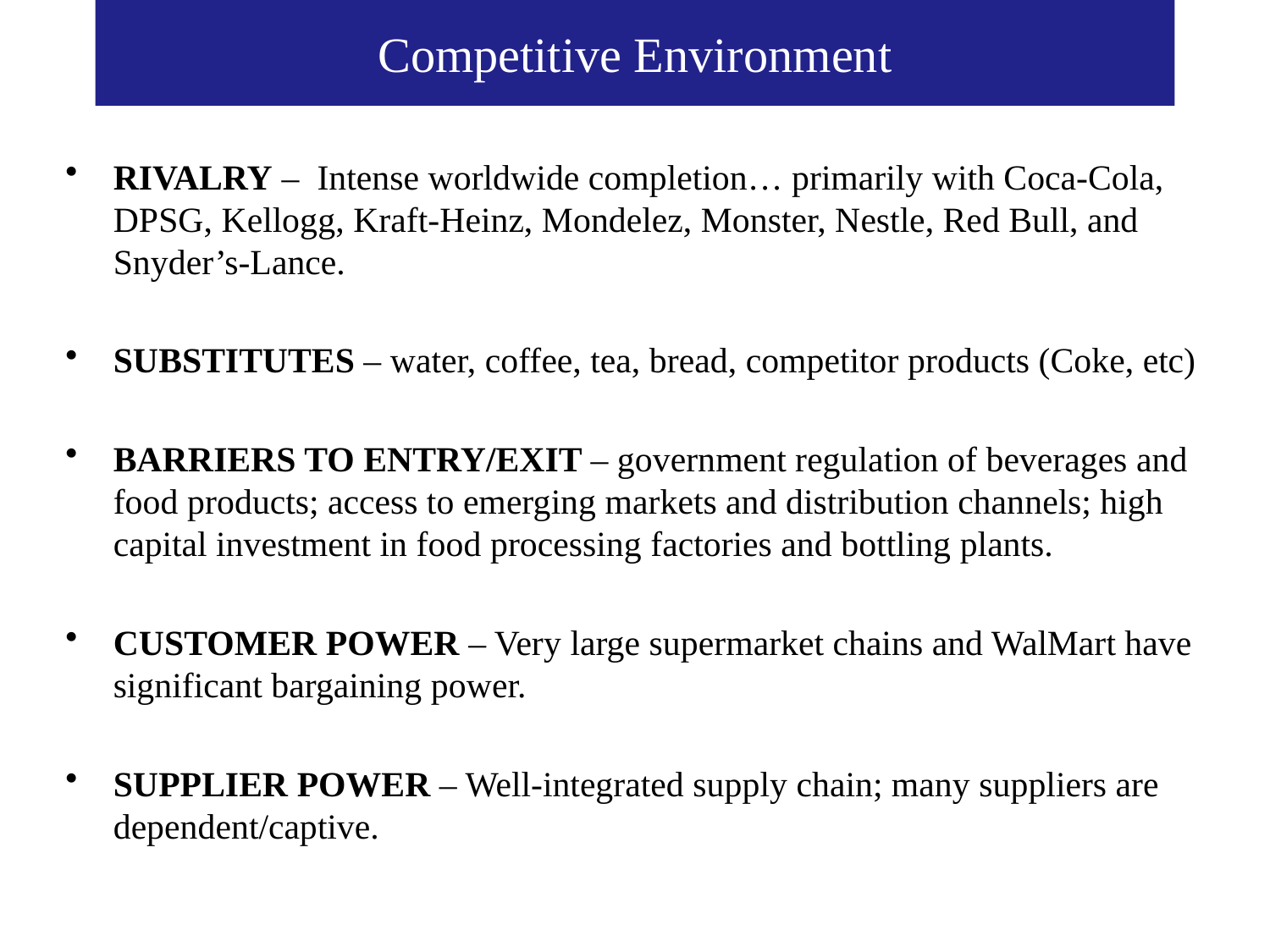

# Competitive Environment
RIVALRY –  Intense worldwide completion… primarily with Coca-Cola, DPSG, Kellogg, Kraft-Heinz, Mondelez, Monster, Nestle, Red Bull, and Snyder’s-Lance.

SUBSTITUTES – water, coffee, tea, bread, competitor products (Coke, etc)

BARRIERS TO ENTRY/EXIT – government regulation of beverages and food products; access to emerging markets and distribution channels; high capital investment in food processing factories and bottling plants.

CUSTOMER POWER – Very large supermarket chains and WalMart have significant bargaining power.

SUPPLIER POWER – Well-integrated supply chain; many suppliers are dependent/captive.